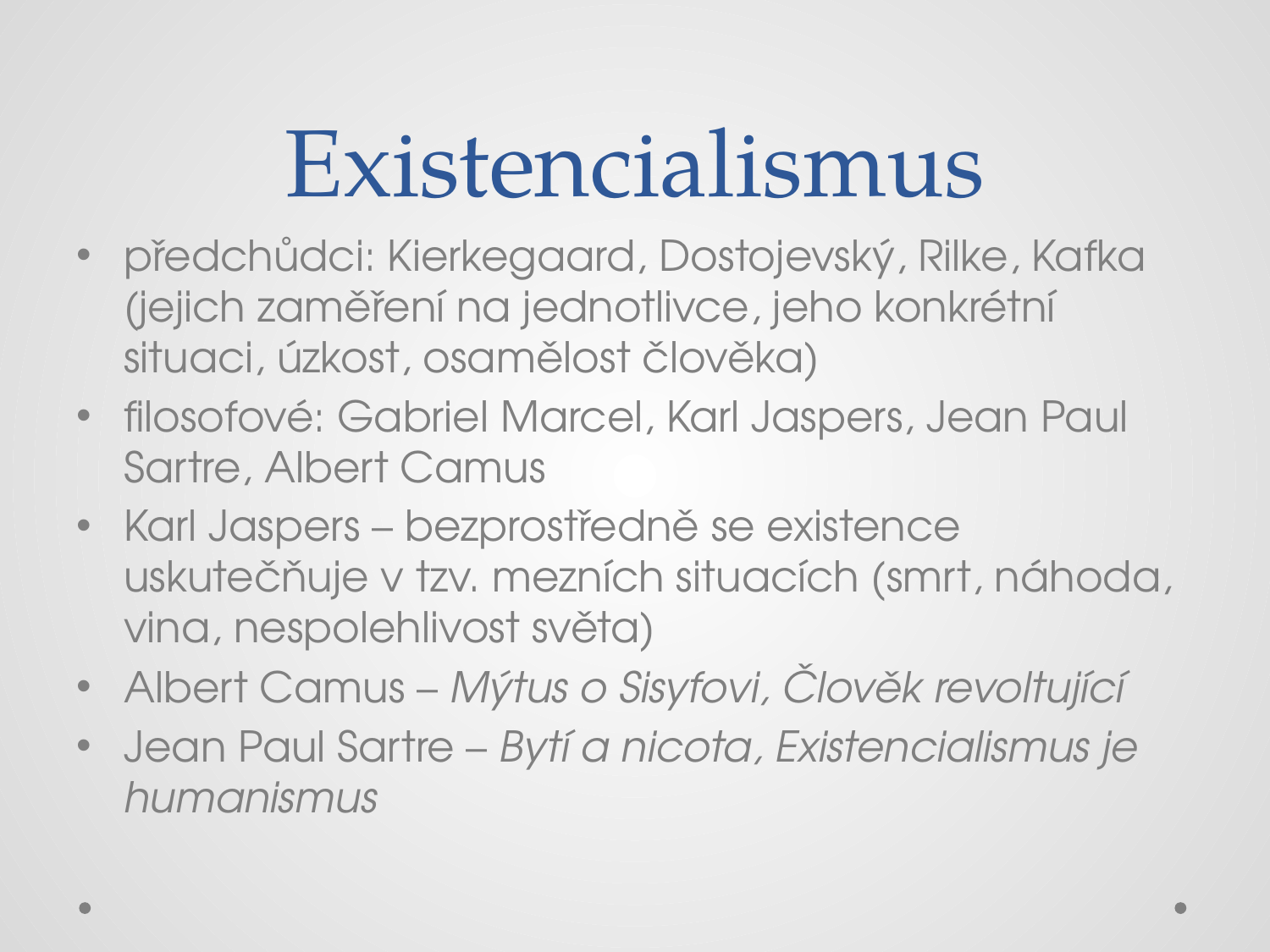

# Existencialismus
předchůdci: Kierkegaard, Dostojevský, Rilke, Kafka (jejich zaměření na jednotlivce, jeho konkrétní situaci, úzkost, osamělost člověka)
filosofové: Gabriel Marcel, Karl Jaspers, Jean Paul Sartre, Albert Camus
Karl Jaspers – bezprostředně se existence uskutečňuje v tzv. mezních situacích (smrt, náhoda, vina, nespolehlivost světa)
Albert Camus – Mýtus o Sisyfovi, Člověk revoltující
Jean Paul Sartre – Bytí a nicota, Existencialismus je humanismus